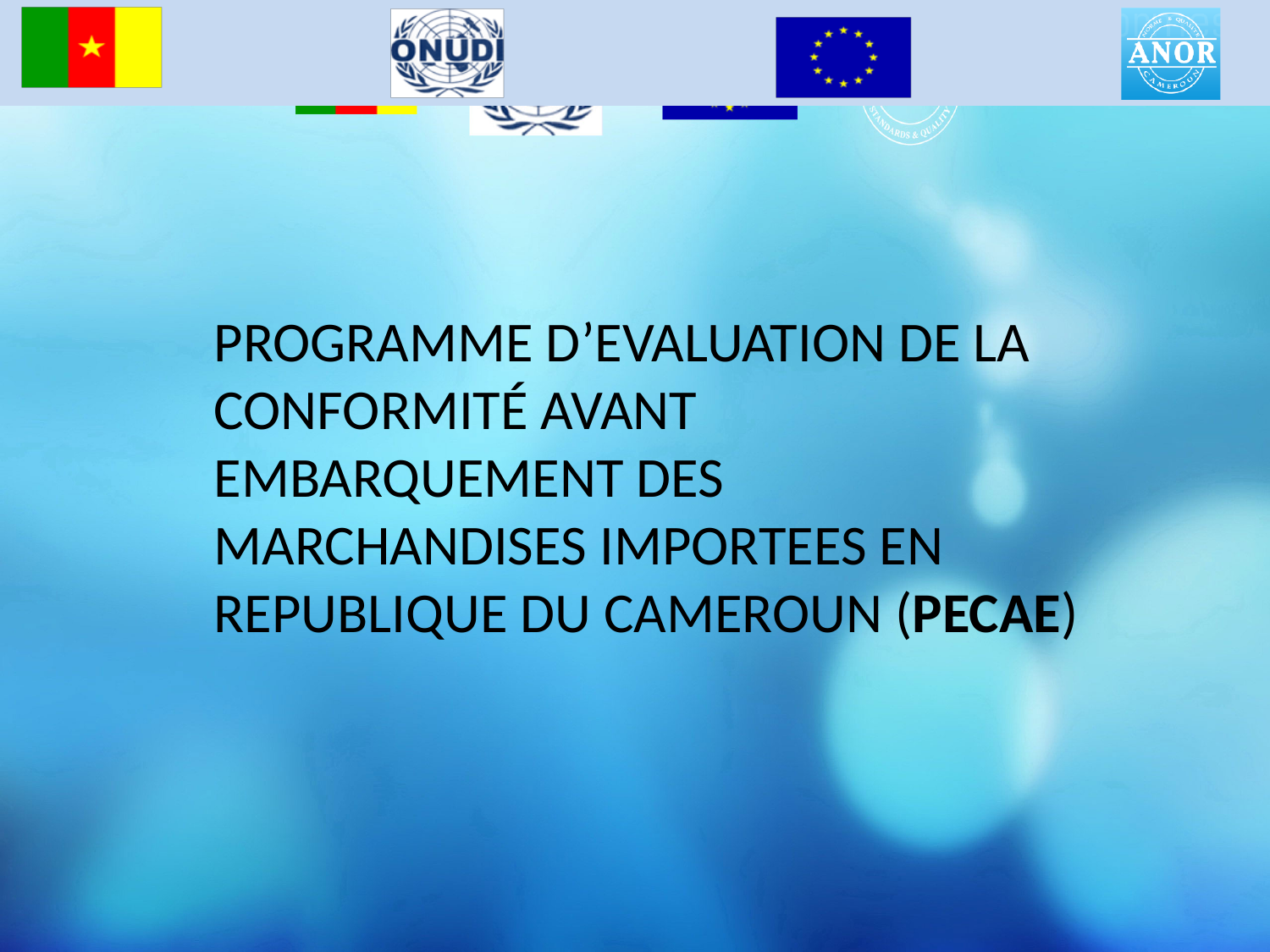

# PROGRAMME D’EVALUATION DE LA CONFORMITÉ AVANT EMBARQUEMENT DES MARCHANDISES IMPORTEES EN REPUBLIQUE DU CAMEROUN (PECAE)